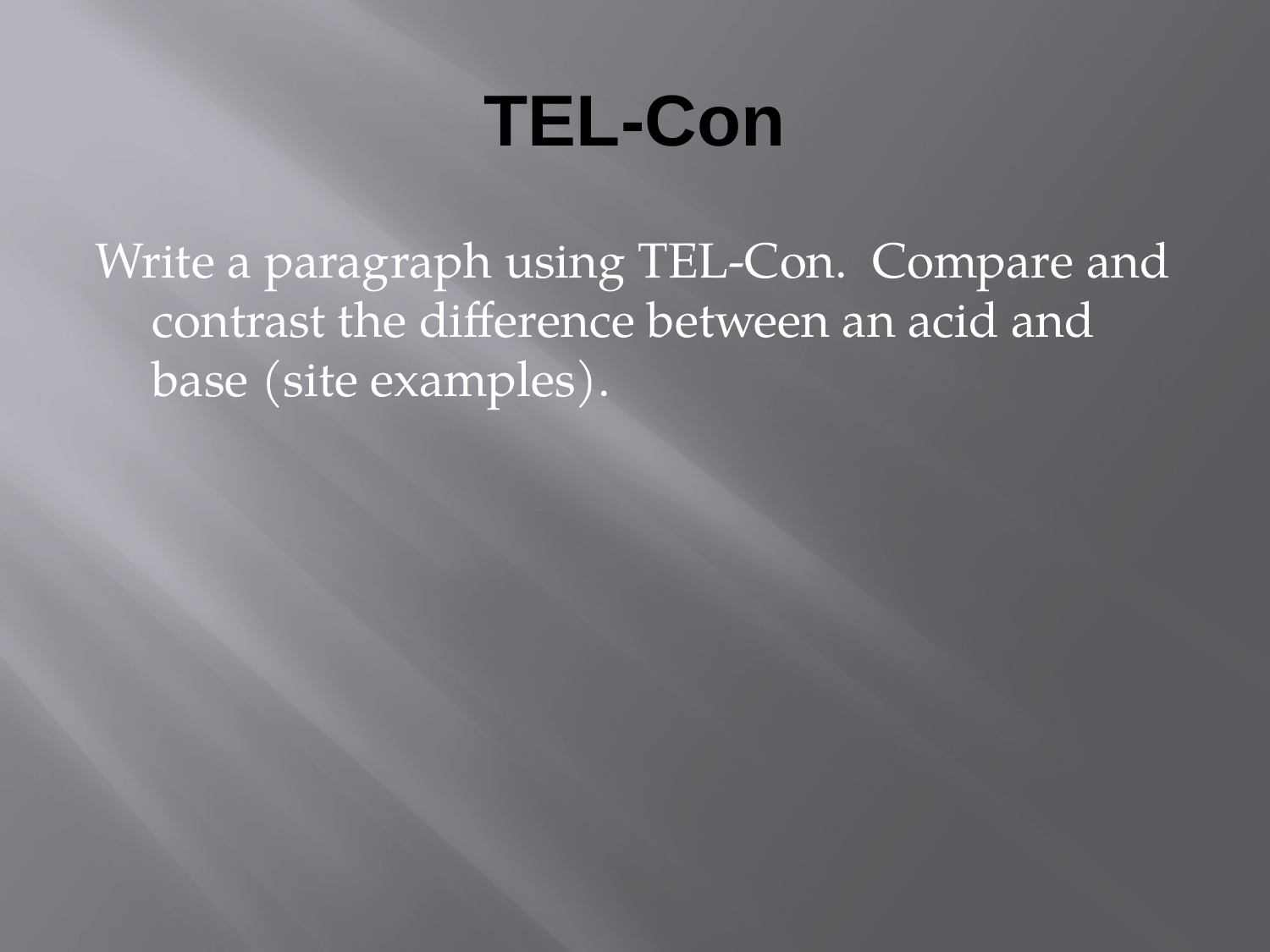

# TEL-Con
Write a paragraph using TEL-Con.  Compare and contrast the difference between an acid and base (site examples).